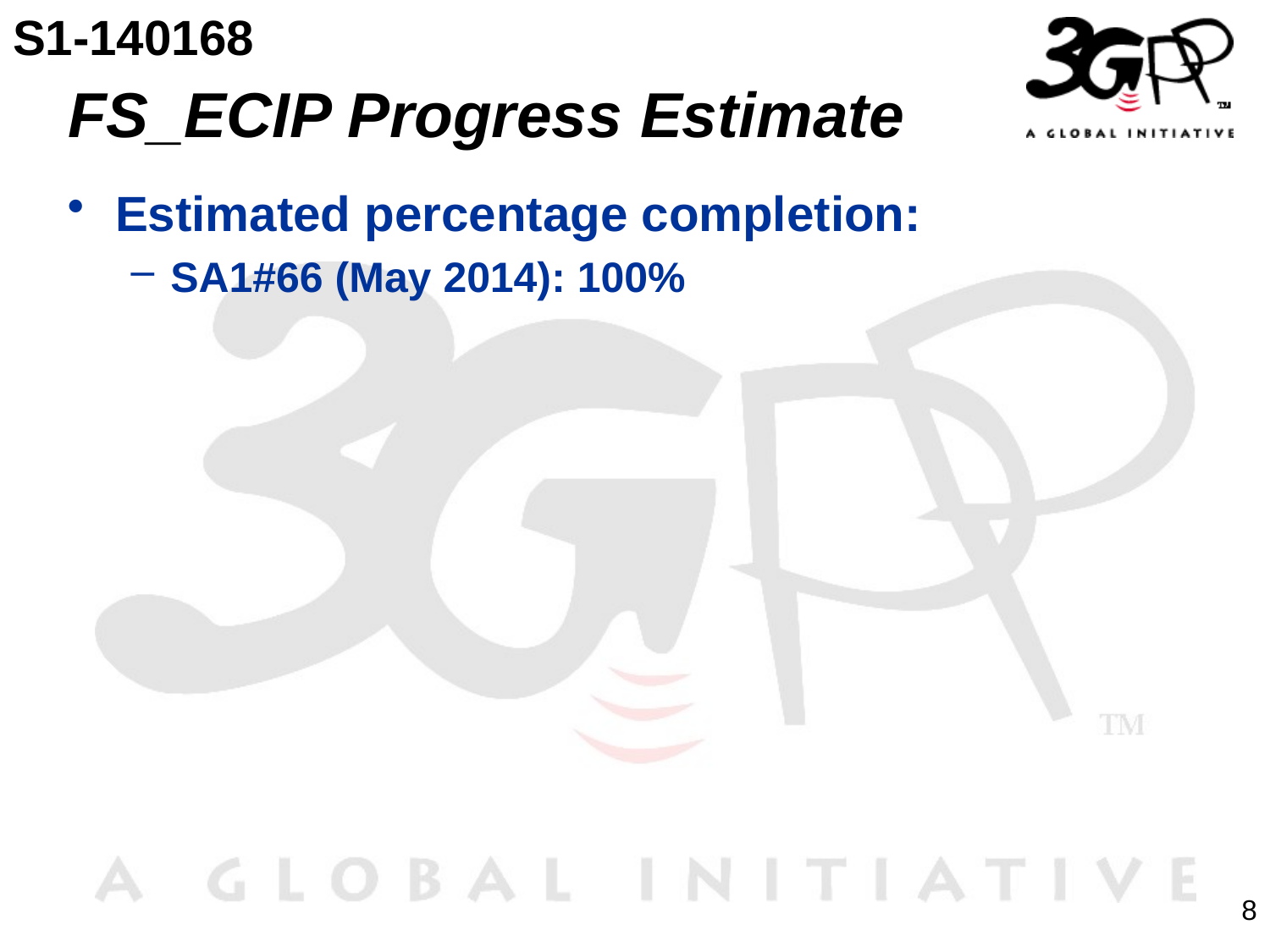

S1-140168
# FS_ECIP Progress Estimate
Estimated percentage completion:
SA1#66 (May 2014): 100%
8